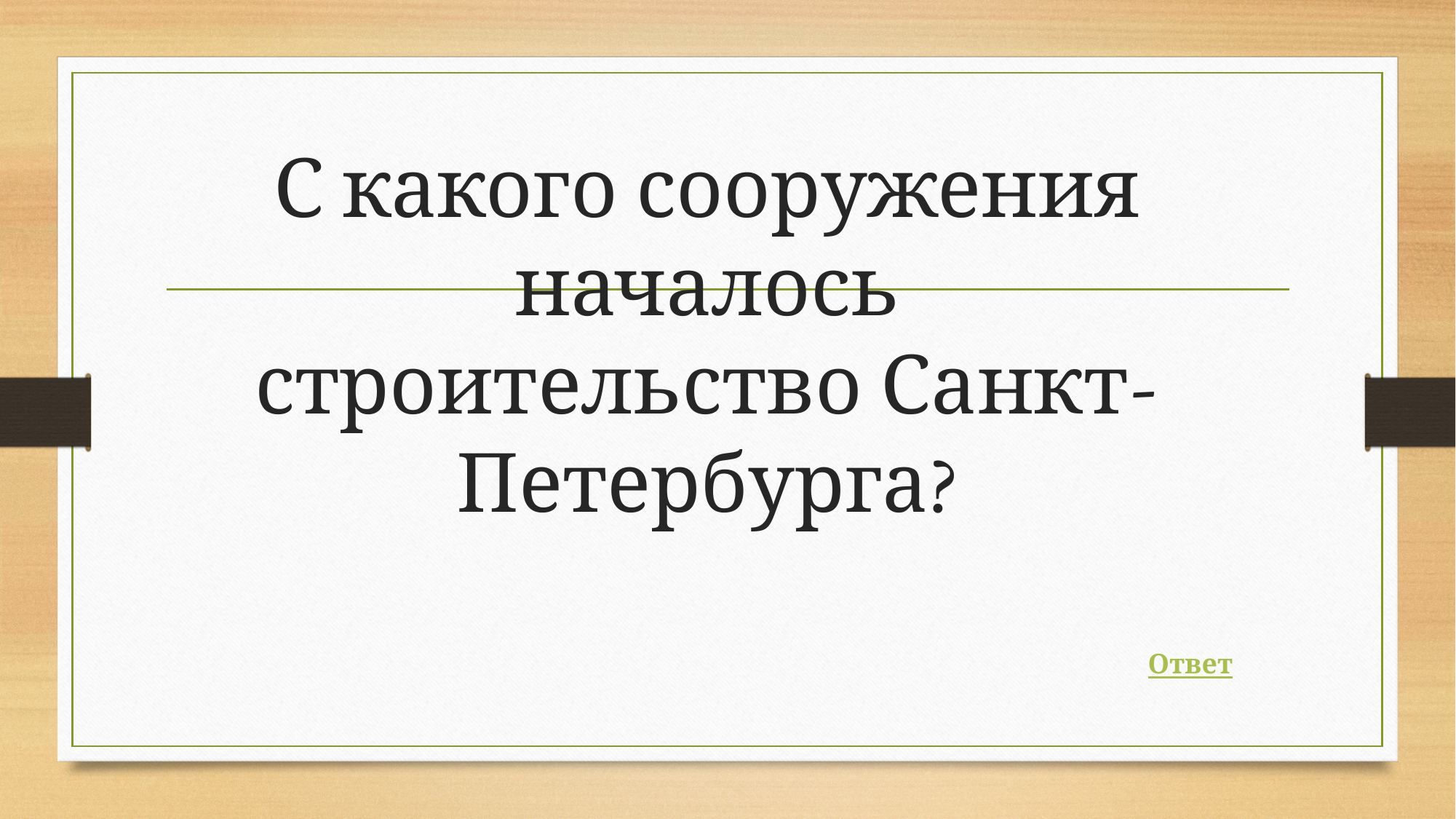

# С какого сооружения началось строительство Санкт-Петербурга?
Ответ